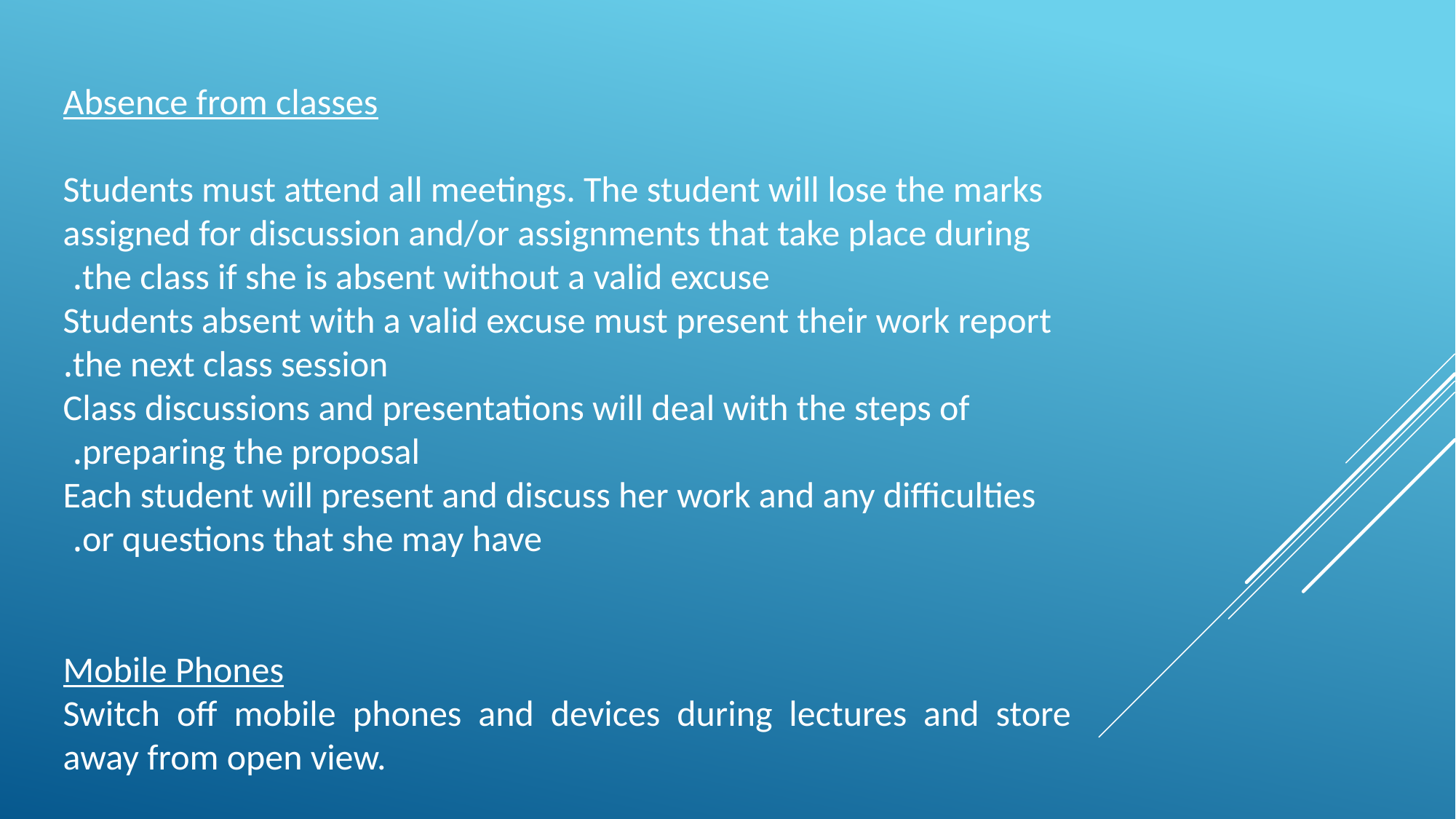

Absence from classes

Students must attend all meetings. The student will lose the marks assigned for discussion and/or assignments that take place during the class if she is absent without a valid excuse.
Students absent with a valid excuse must present their work report the next class session.
Class discussions and presentations will deal with the steps of preparing the proposal.
Each student will present and discuss her work and any difficulties or questions that she may have.

Mobile Phones
Switch off mobile phones and devices during lectures and store away from open view.